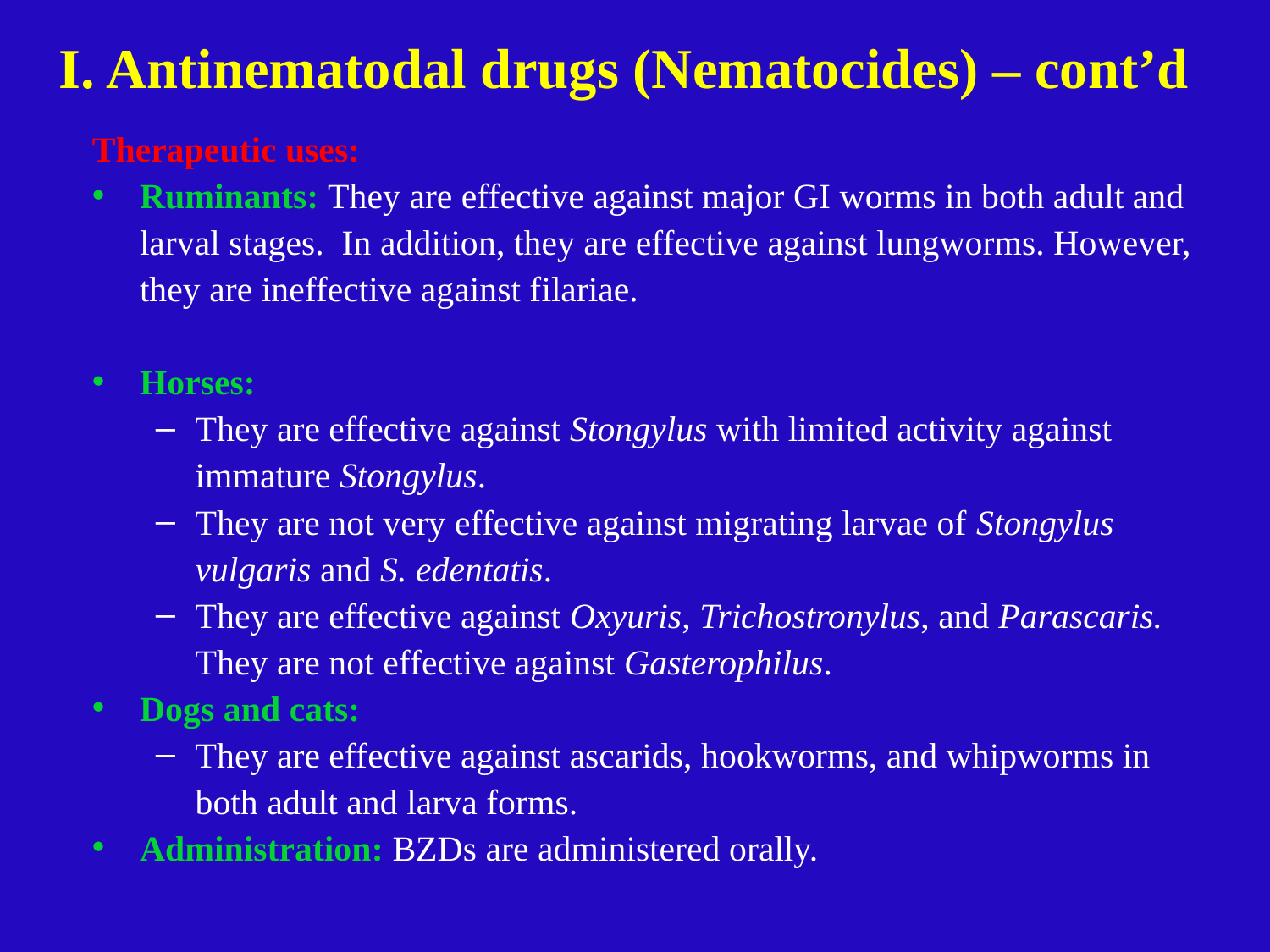

# I. Antinematodal drugs (Nematocides) – cont’d
Therapeutic uses:
Ruminants: They are effective against major GI worms in both adult and larval stages.  In addition, they are effective against lungworms. However, they are ineffective against filariae.

Horses:
They are effective against Stongylus with limited activity against immature Stongylus.
They are not very effective against migrating larvae of Stongylus vulgaris and S. edentatis.
They are effective against Oxyuris, Trichostronylus, and Parascaris.  They are not effective against Gasterophilus.
Dogs and cats:
They are effective against ascarids, hookworms, and whipworms in both adult and larva forms.
Administration: BZDs are administered orally.